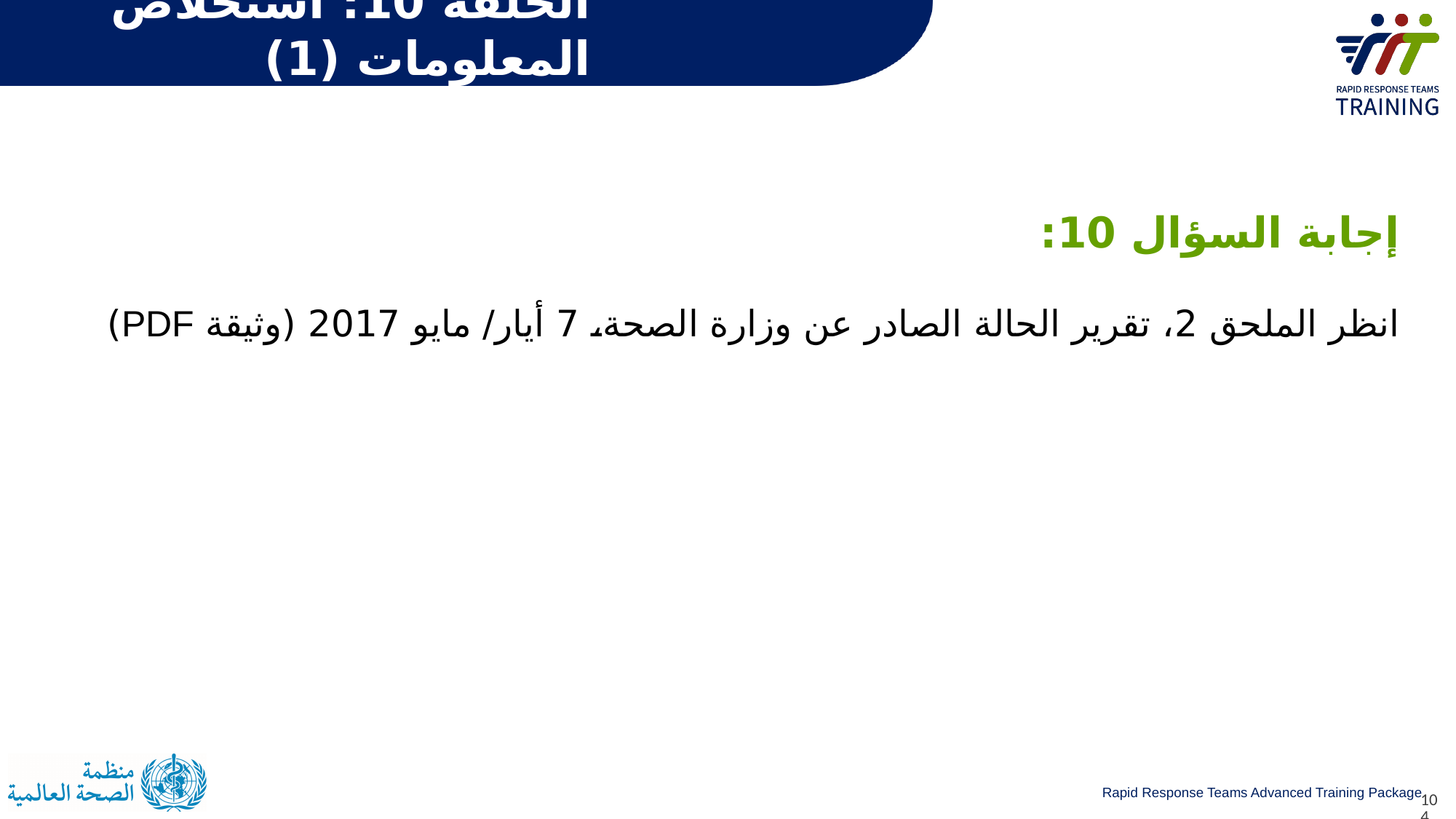

# الحلقة 10: استخلاص المعلومات (1)
إجابة السؤال 10:

انظر الملحق 2، تقرير الحالة الصادر عن وزارة الصحة، 7 أيار/ مايو 2017 (وثيقة PDF)